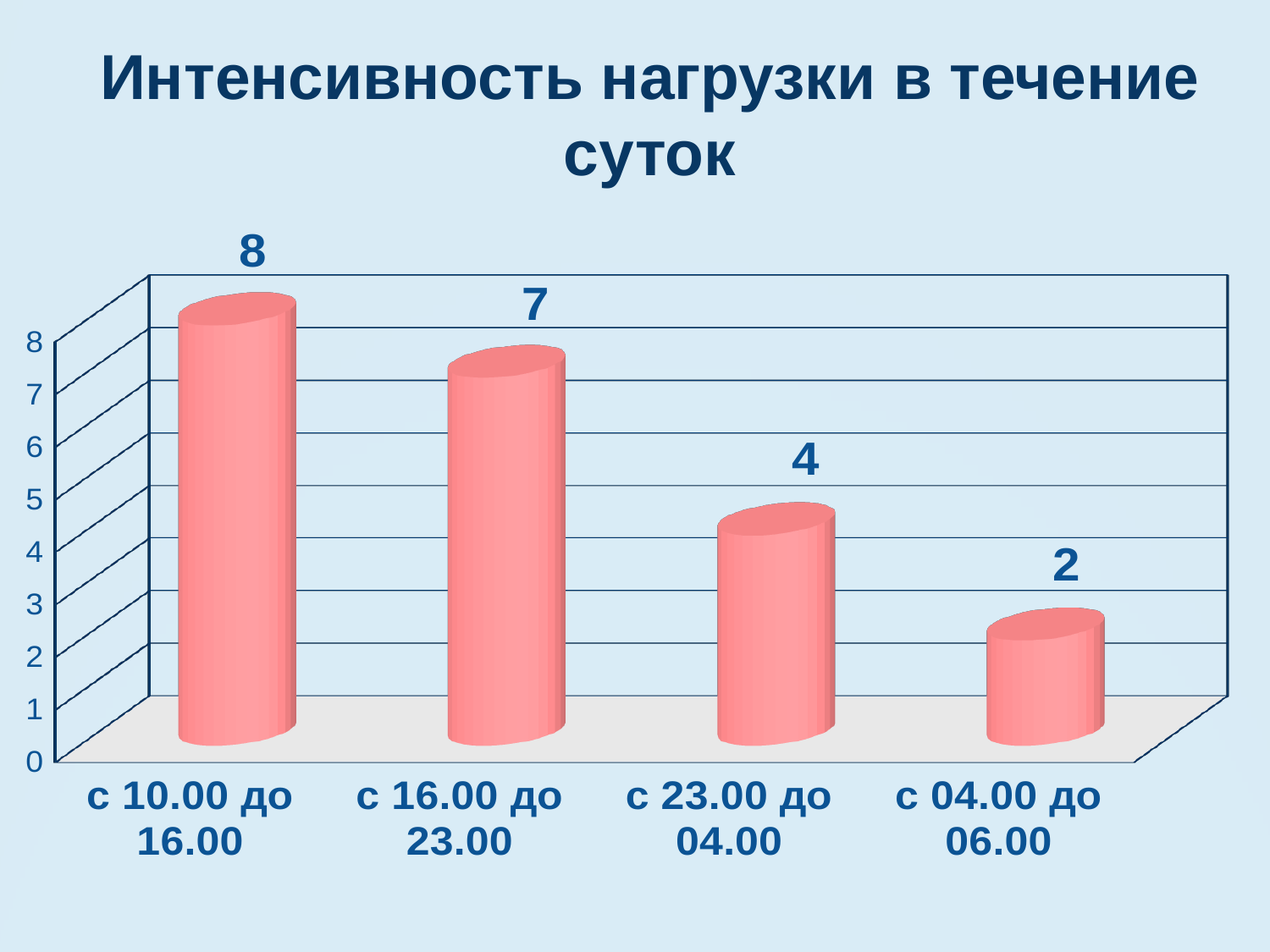

Интенсивность нагрузки в течение суток

[unsupported chart]